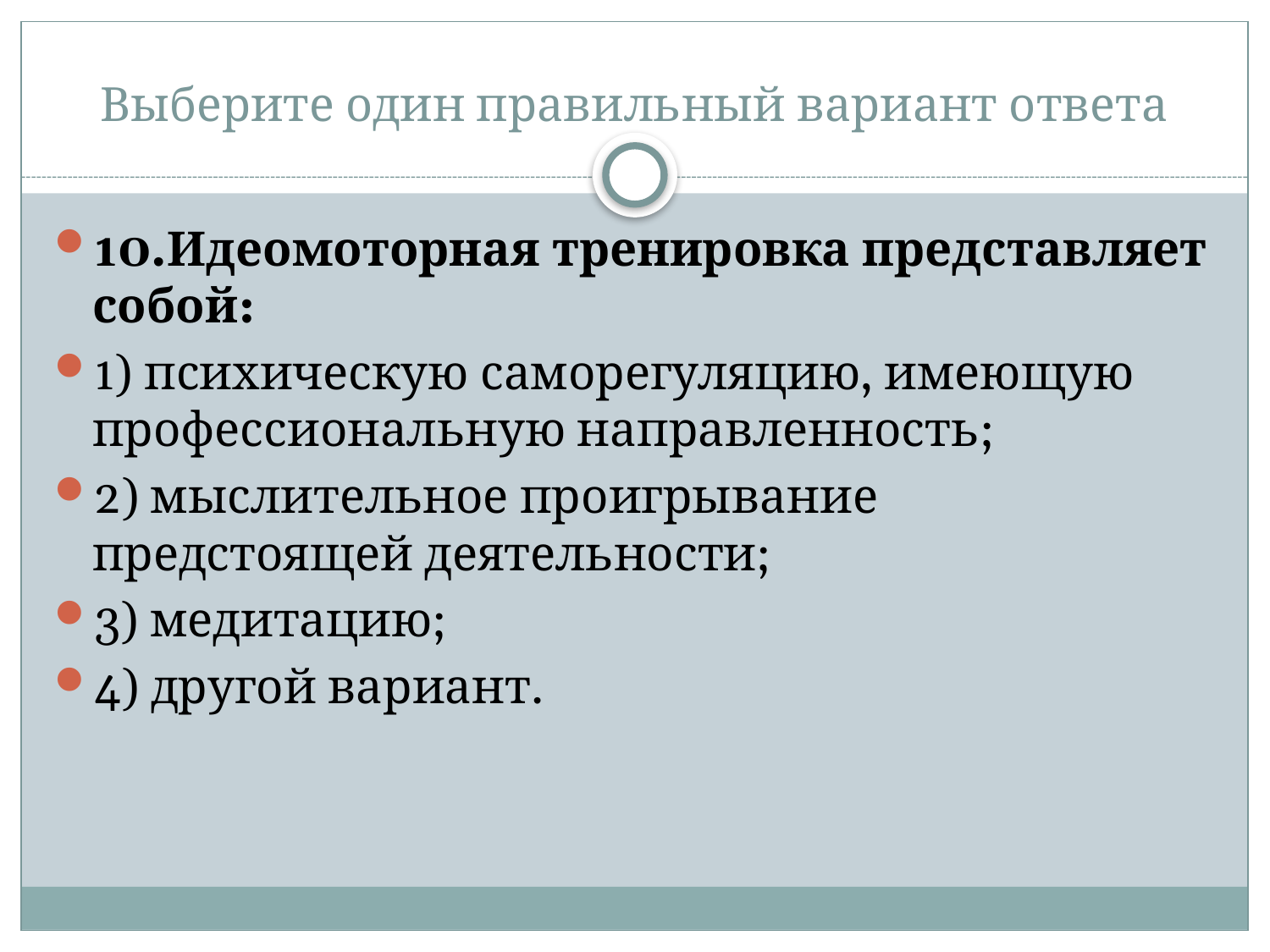

# Выберите один правильный вариант ответа
10.Идеомоторная тренировка представляет собой:
1) психическую саморегуляцию, имеющую профессиональную направленность;
2) мыслительное проигрывание предстоящей деятельности;
3) медитацию;
4) другой вариант.